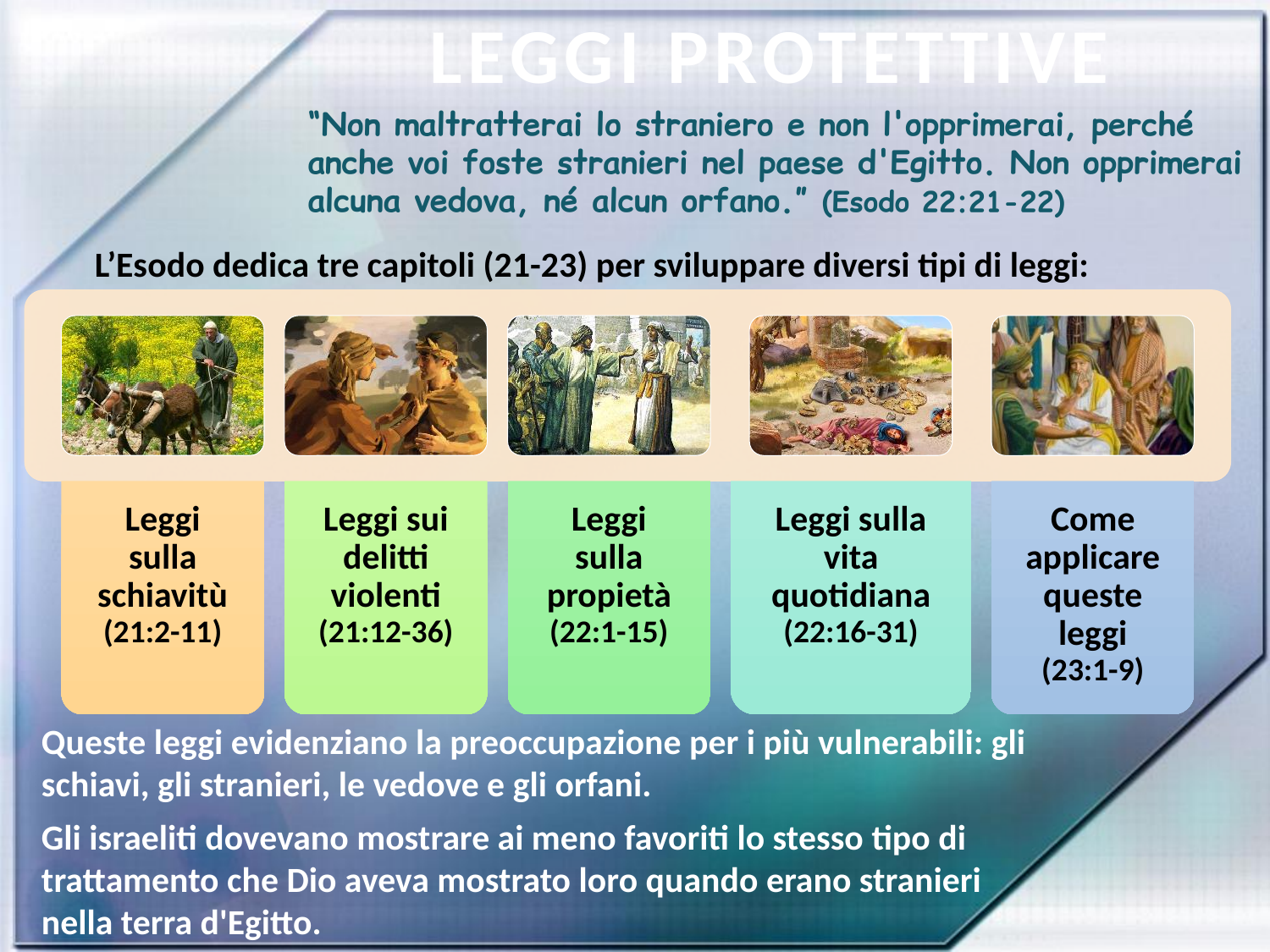

LEGGI PROTETTIVE
“Non maltratterai lo straniero e non l'opprimerai, perché anche voi foste stranieri nel paese d'Egitto. Non opprimerai alcuna vedova, né alcun orfano.” (Esodo 22:21-22)
L’Esodo dedica tre capitoli (21-23) per sviluppare diversi tipi di leggi:
Leggi sulla schiavitù (21:2-11)
Leggi sui delitti violenti (21:12-36)
Leggi sulla propietà (22:1-15)
Leggi sulla vita quotidiana (22:16-31)
Come applicare queste leggi (23:1-9)
Queste leggi evidenziano la preoccupazione per i più vulnerabili: gli schiavi, gli stranieri, le vedove e gli orfani.
Gli israeliti dovevano mostrare ai meno favoriti lo stesso tipo di trattamento che Dio aveva mostrato loro quando erano stranieri nella terra d'Egitto.